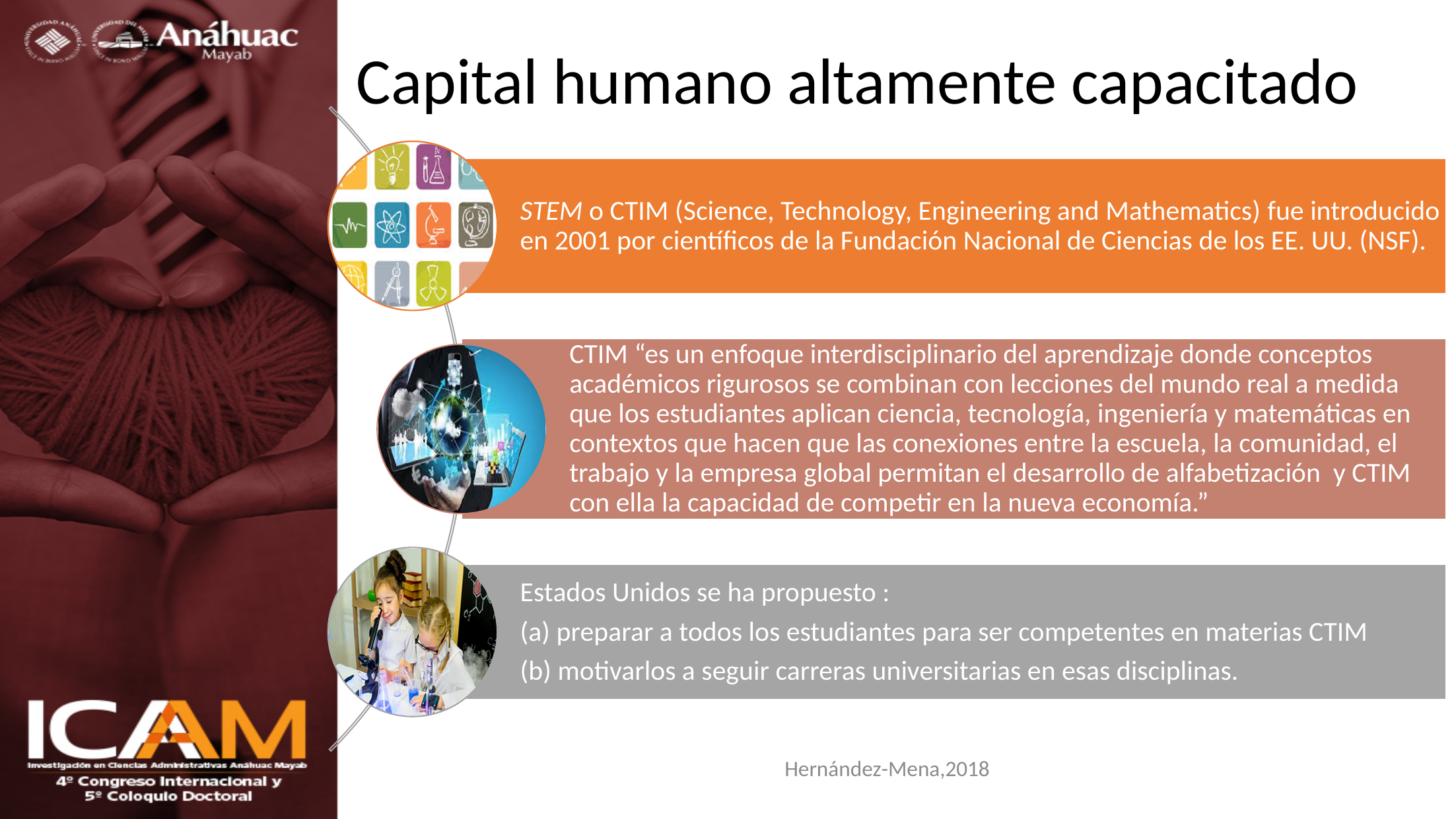

# Capital humano altamente capacitado
STEM o CTIM (Science, Technology, Engineering and Mathematics) fue introducido en 2001 por científicos de la Fundación Nacional de Ciencias de los EE. UU. (NSF).
CTIM “es un enfoque interdisciplinario del aprendizaje donde conceptos académicos rigurosos se combinan con lecciones del mundo real a medida que los estudiantes aplican ciencia, tecnología, ingeniería y matemáticas en contextos que hacen que las conexiones entre la escuela, la comunidad, el trabajo y la empresa global permitan el desarrollo de alfabetización  y CTIM con ella la capacidad de competir en la nueva economía.”
Estados Unidos se ha propuesto :
(a) preparar a todos los estudiantes para ser competentes en materias CTIM
(b) motivarlos a seguir carreras universitarias en esas disciplinas.
Hernández-Mena,2018